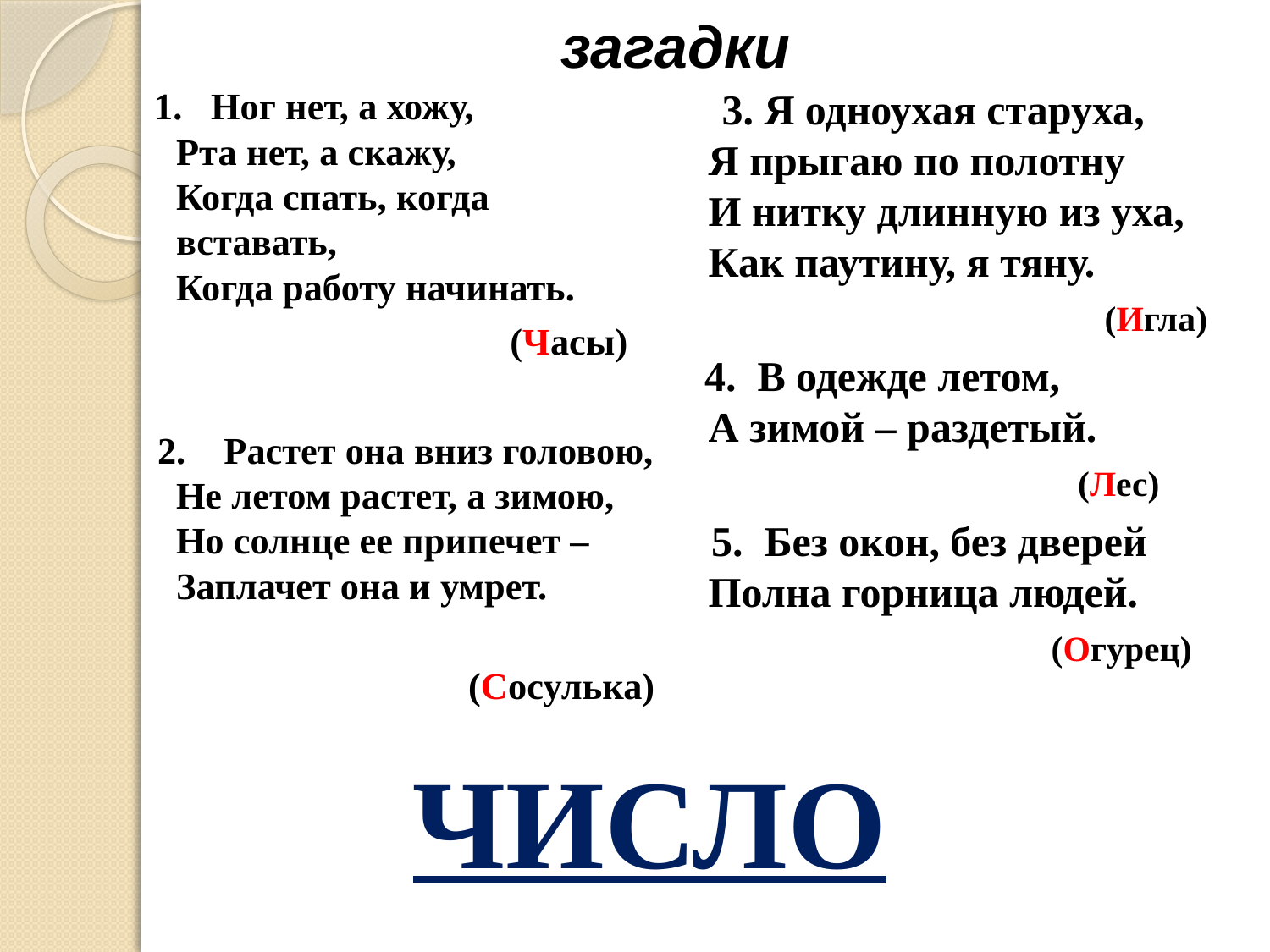

# загадки
  1.   Ног нет, а хожу,
Рта нет, а скажу,
Когда спать, когда вставать,
Когда работу начинать.
                                       (Часы)

  2.    Растет она вниз головою,
Не летом растет, а зимою,
Но солнце ее припечет – 
Заплачет она и умрет.
                                         (Сосулька)

     3. Я одноухая старуха,
Я прыгаю по полотну
И нитку длинную из уха,
Как паутину, я тяну.
                                                 (Игла)
    4.  В одежде летом,
А зимой – раздетый.
                                              (Лес)
    5.  Без окон, без дверей
Полна горница людей.
                                           (Огурец)

ЧИСЛО